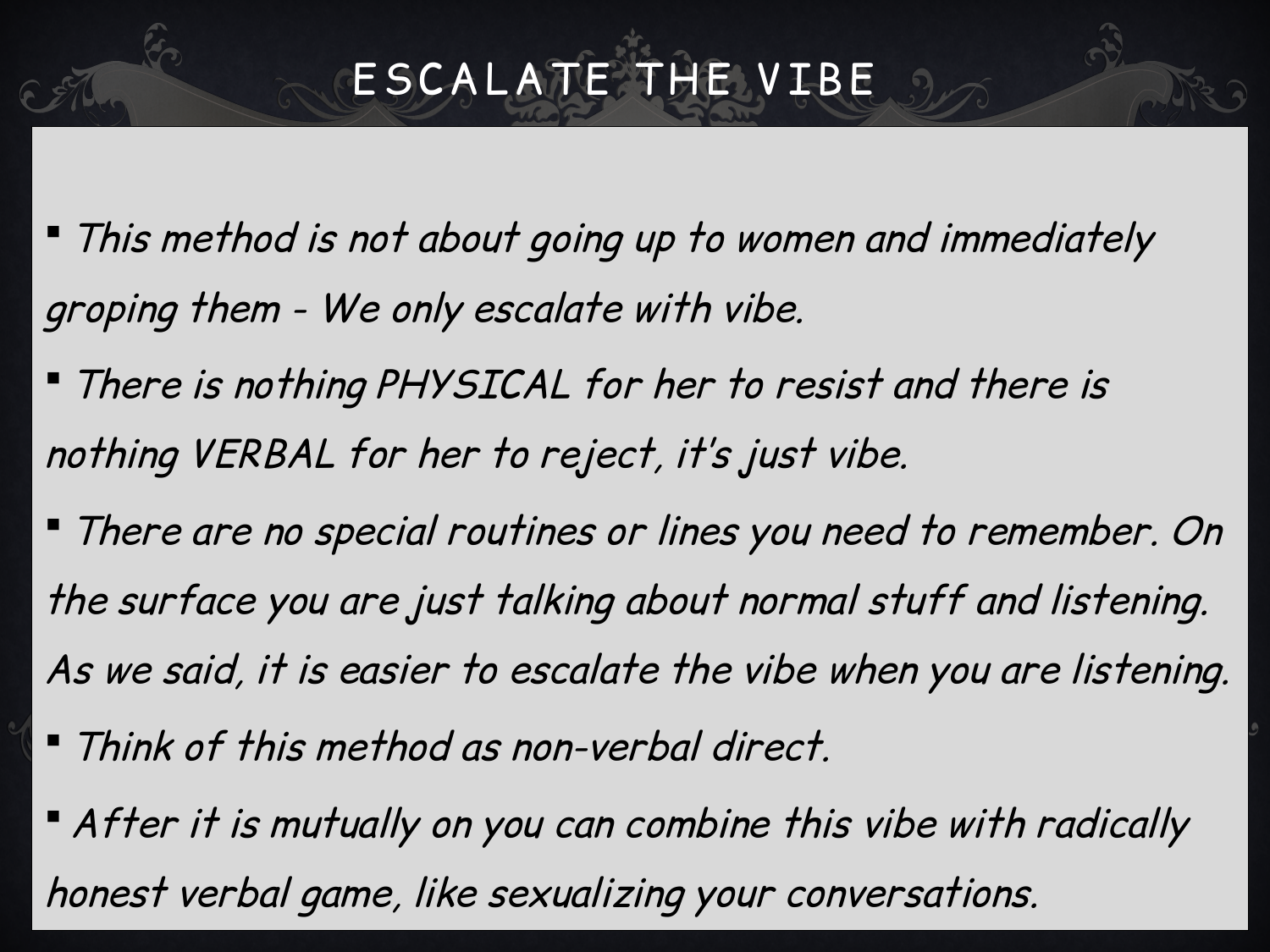

# Escalate the Vibe

 This method is not about going up to women and immediately groping them - We only escalate with vibe.
 There is nothing PHYSICAL for her to resist and there is nothing VERBAL for her to reject, it’s just vibe.
 There are no special routines or lines you need to remember. On the surface you are just talking about normal stuff and listening. As we said, it is easier to escalate the vibe when you are listening.
 Think of this method as non-verbal direct.
 After it is mutually on you can combine this vibe with radically honest verbal game, like sexualizing your conversations.